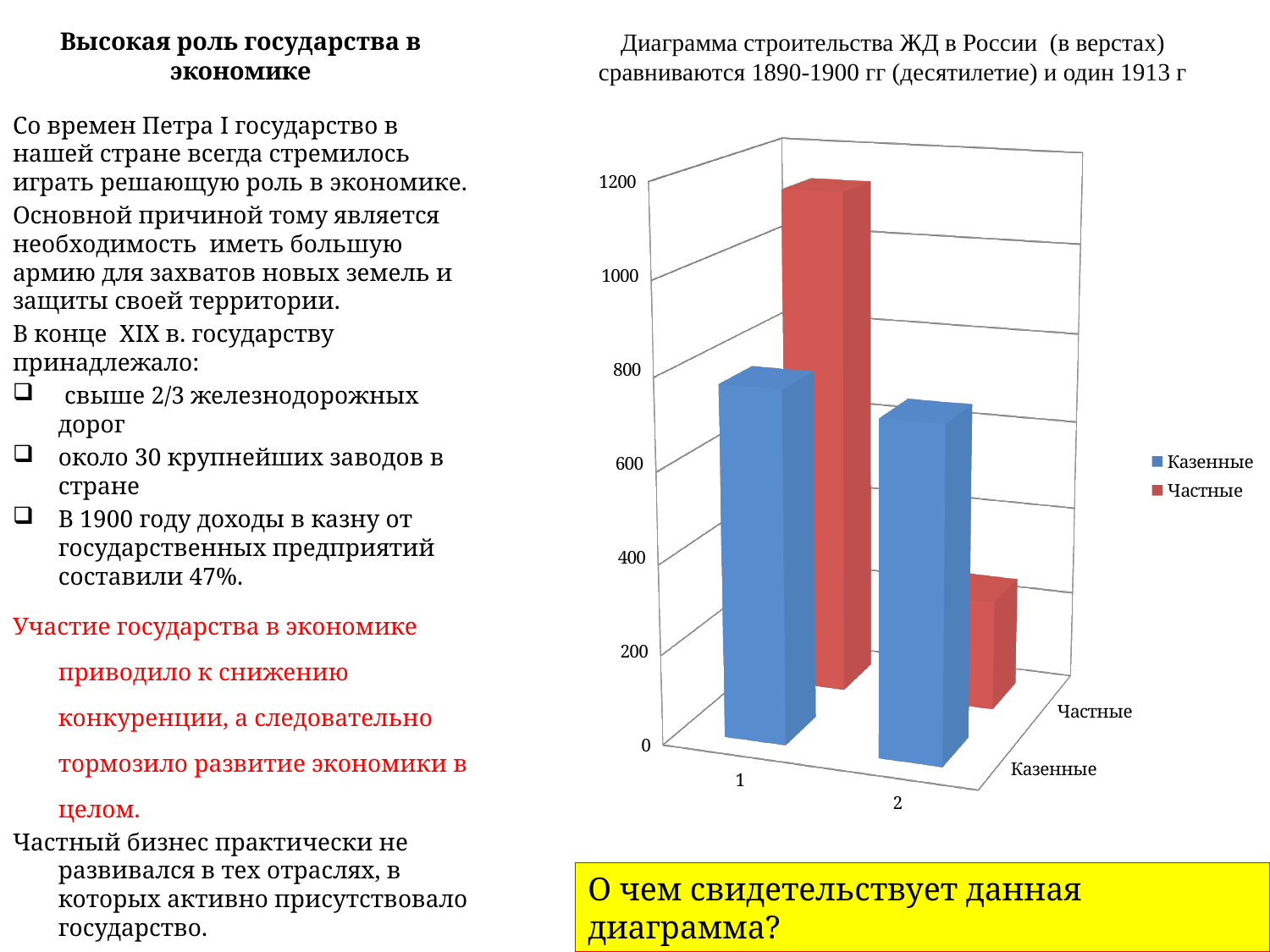

# Высокая роль государства в экономике
Диаграмма строительства ЖД в России  (в верстах)
сравниваются 1890-1900 гг (десятилетие) и один 1913 г
Со времен Петра I государство в нашей стране всегда стремилось играть решающую роль в экономике.
Основной причиной тому является  необходимость  иметь большую армию для захватов новых земель и защиты своей территории.
В конце  ХIХ в. государству принадлежало:
 свыше 2/3 железнодорожных дорог
около 30 крупнейших заводов в стране
В 1900 году доходы в казну от государственных предприятий составили 47%.
Участие государства в экономике приводило к снижению конкуренции, а следовательно тормозило развитие экономики в целом.
Частный бизнес практически не развивался в тех отраслях, в которых активно присутствовало государство.

[unsupported chart]

О чем свидетельствует данная диаграмма?